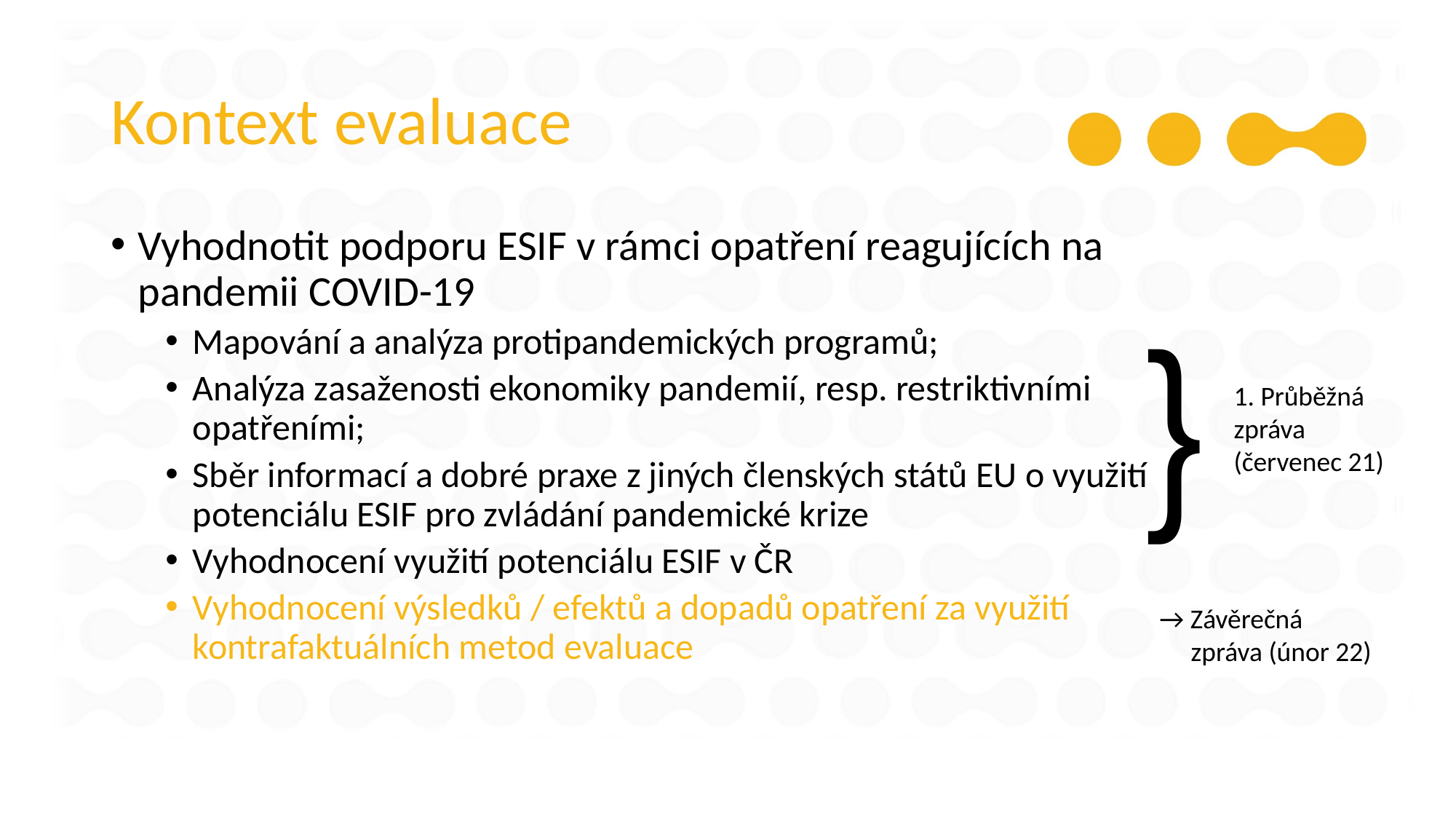

# Kontext evaluace
Vyhodnotit podporu ESIF v rámci opatření reagujících na pandemii COVID-19
Mapování a analýza protipandemických programů;
Analýza zasaženosti ekonomiky pandemií, resp. restriktivními opatřeními;
Sběr informací a dobré praxe z jiných členských států EU o využití potenciálu ESIF pro zvládání pandemické krize
Vyhodnocení využití potenciálu ESIF v ČR
Vyhodnocení výsledků / efektů a dopadů opatření za využití kontrafaktuálních metod evaluace

}
1. Průběžná zpráva (červenec 21)
→ Závěrečná zpráva (únor 22)